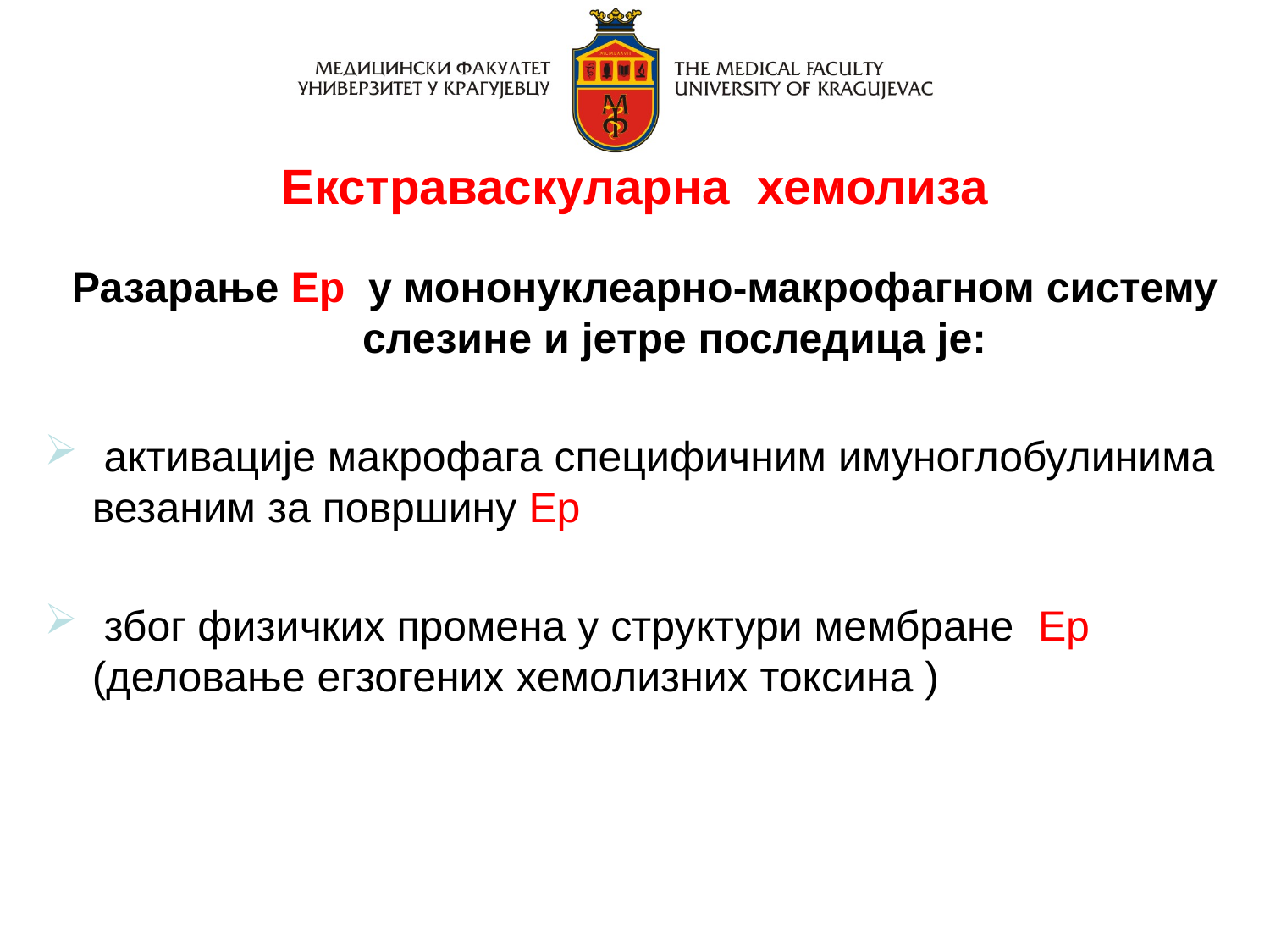

Екстраваскуларна  хемолиза
Разарање Ер  у мононуклеарно-макрофагном систему  слезине и јетре последица је:

 активације макрофага специфичним имуноглобулинима везаним за површину Ер

 због физичких промена у структури мембране  Ер (деловање егзогених хемолизних токсина )